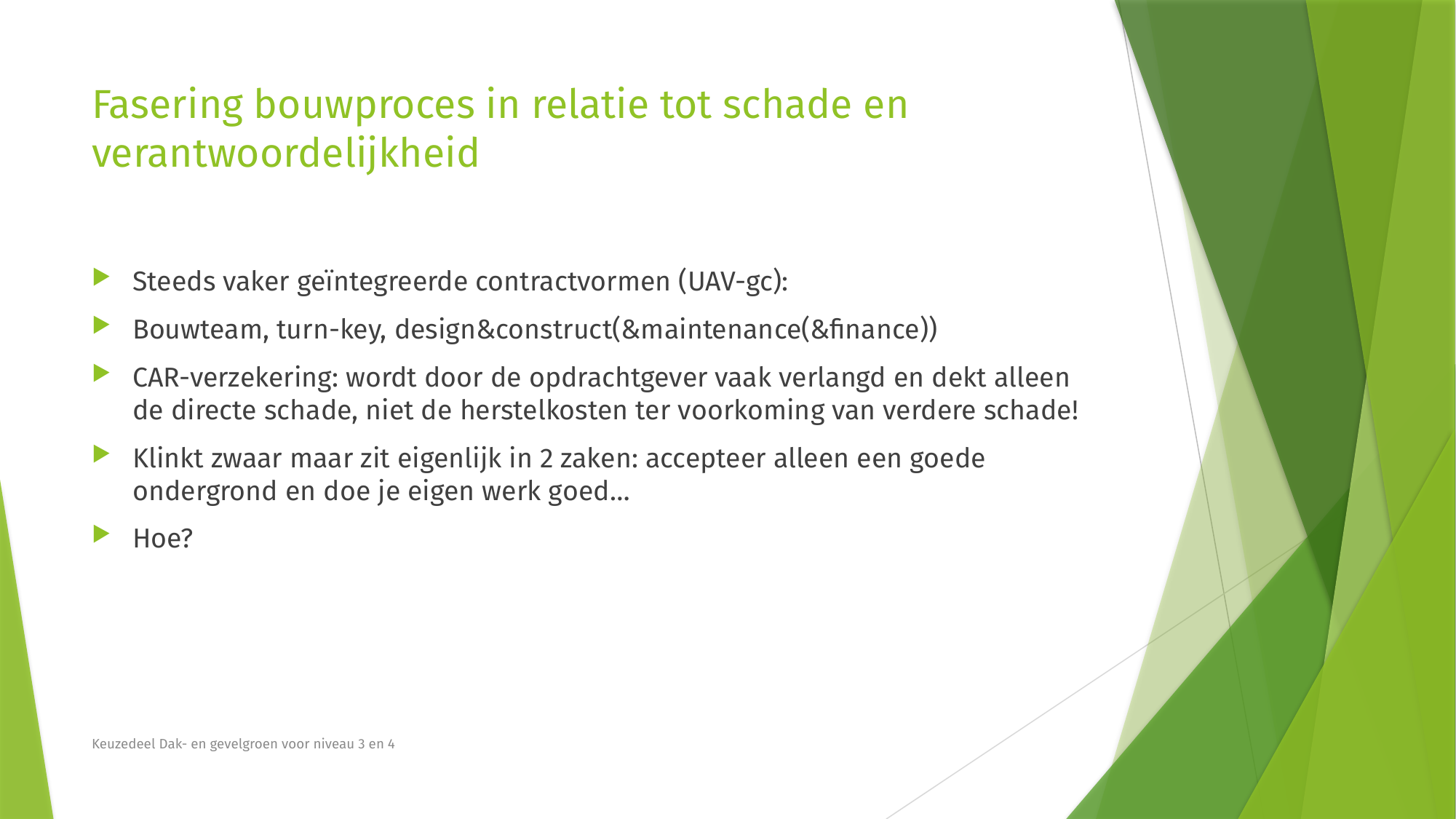

# Fasering bouwproces in relatie tot schade en verantwoordelijkheid
Steeds vaker geïntegreerde contractvormen (UAV-gc):
Bouwteam, turn-key, design&construct(&maintenance(&finance))
CAR-verzekering: wordt door de opdrachtgever vaak verlangd en dekt alleen de directe schade, niet de herstelkosten ter voorkoming van verdere schade!
Klinkt zwaar maar zit eigenlijk in 2 zaken: accepteer alleen een goede ondergrond en doe je eigen werk goed…
Hoe?
Keuzedeel Dak- en gevelgroen voor niveau 3 en 4